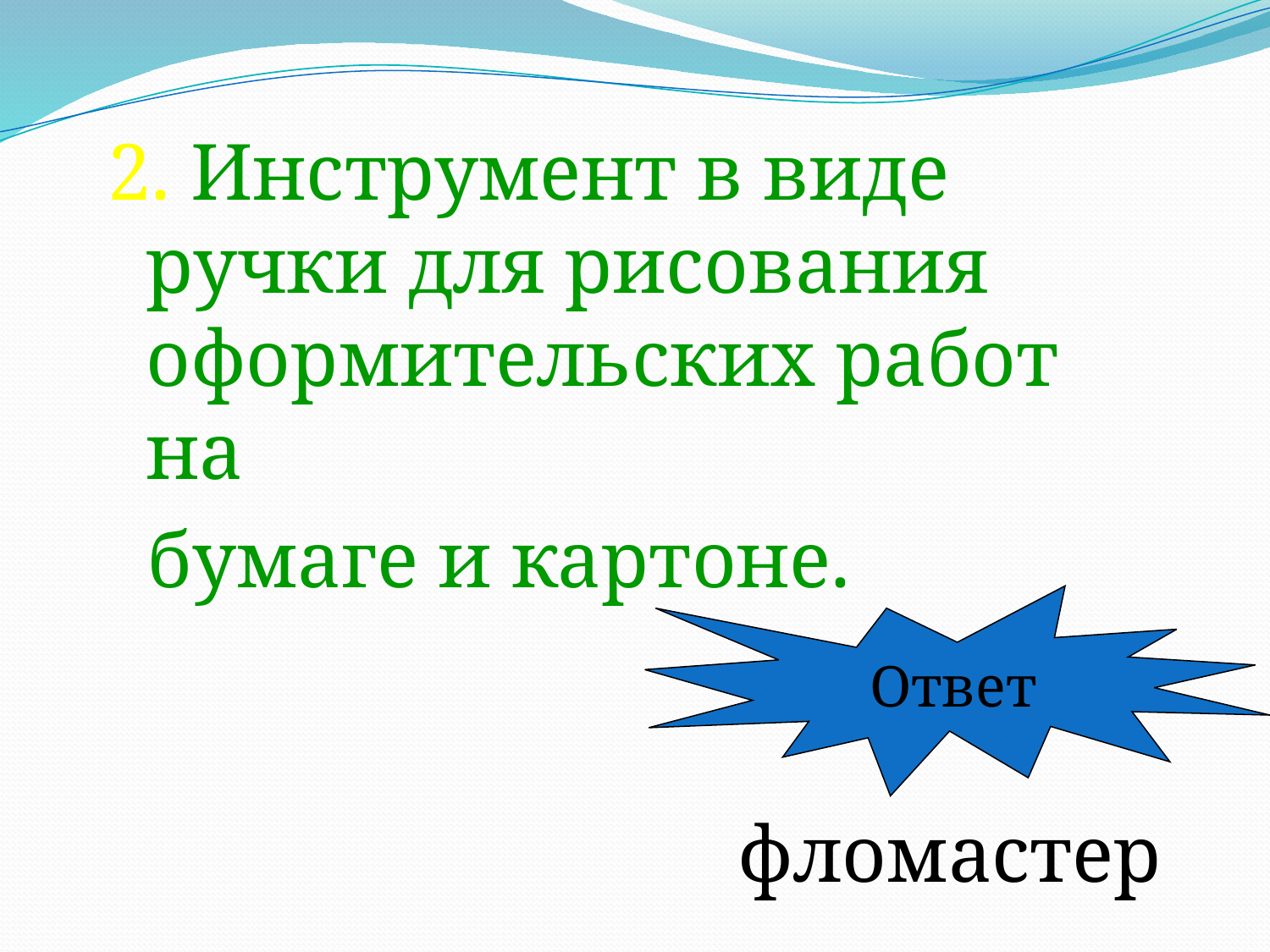

2. Инструмент в виде ручки для рисования оформительских работ на
  бумаге и картоне.
                                                                                      фломастер

Ответ